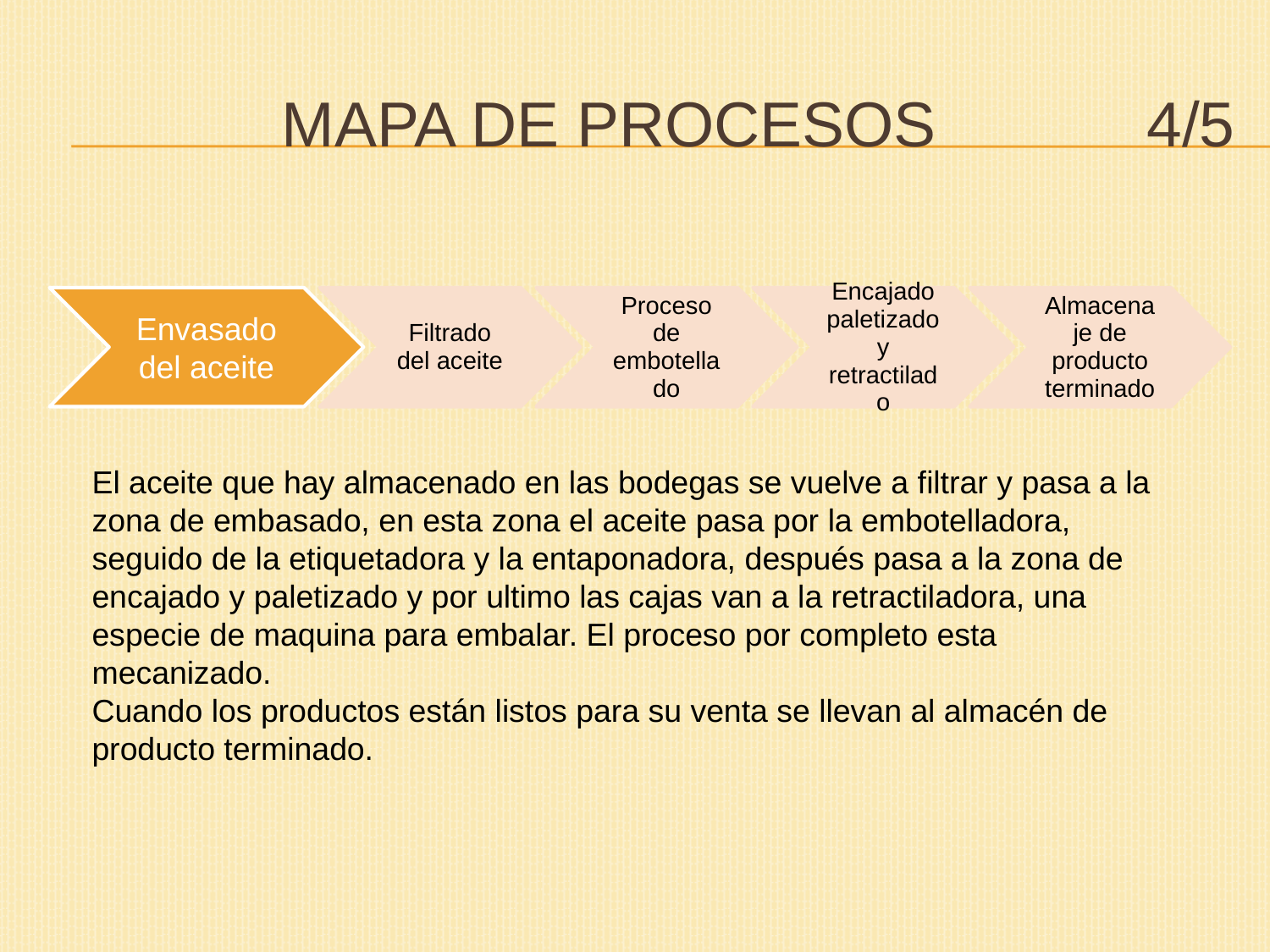

# Mapa de procesos            4/5
Envasado del aceite
Filtrado del aceite
Proceso de embotellado
Encajado paletizado y retractilado
Almacenaje de producto terminado
El aceite que hay almacenado en las bodegas se vuelve a filtrar y pasa a la zona de embasado, en esta zona el aceite pasa por la embotelladora, seguido de la etiquetadora y la entaponadora, después pasa a la zona de encajado y paletizado y por ultimo las cajas van a la retractiladora, una especie de maquina para embalar. El proceso por completo esta mecanizado.
Cuando los productos están listos para su venta se llevan al almacén de producto terminado.